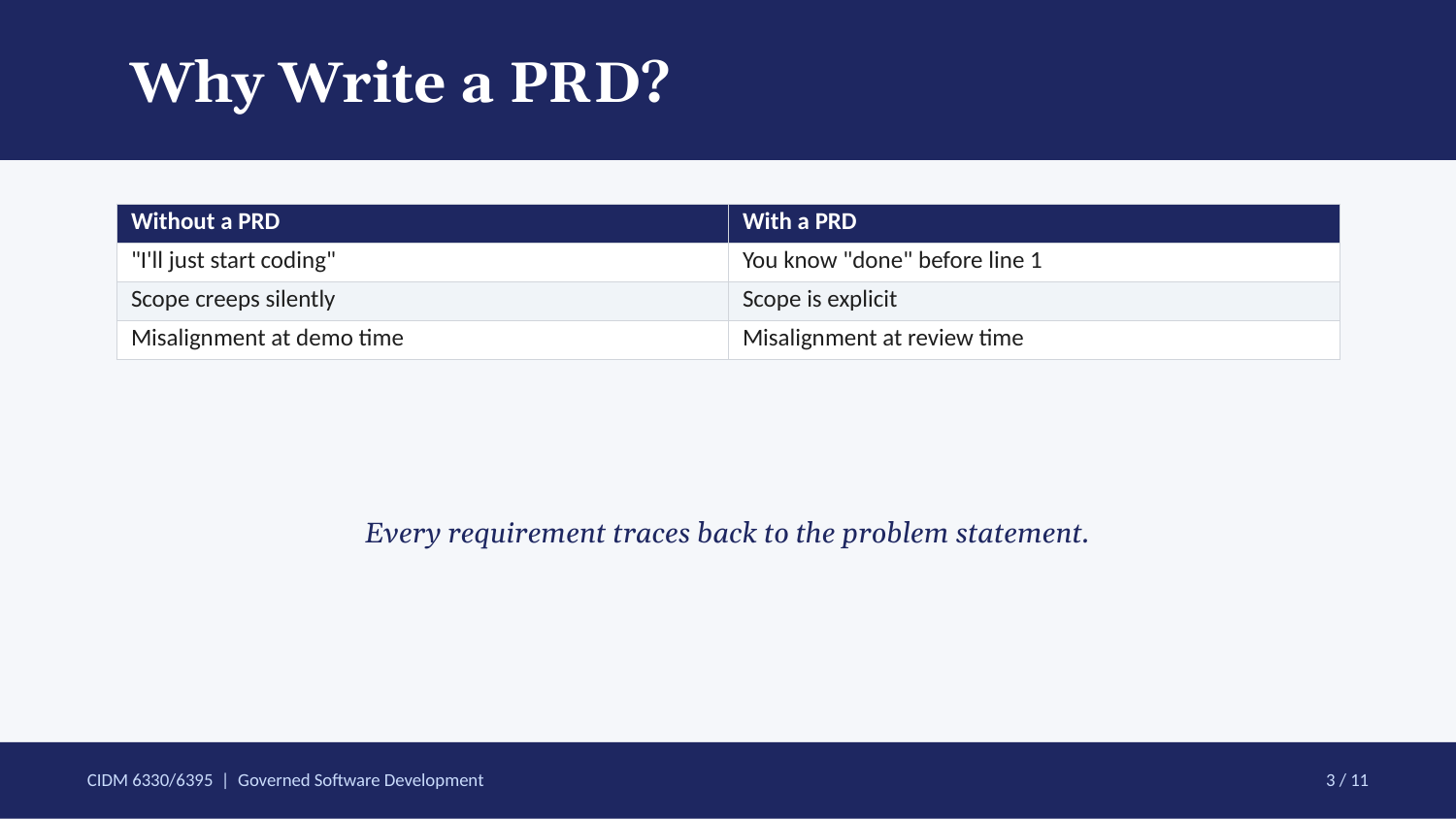

Why Write a PRD?
| Without a PRD | With a PRD |
| --- | --- |
| "I'll just start coding" | You know "done" before line 1 |
| Scope creeps silently | Scope is explicit |
| Misalignment at demo time | Misalignment at review time |
Every requirement traces back to the problem statement.

CIDM 6330/6395  |  Governed Software Development
3 / 11